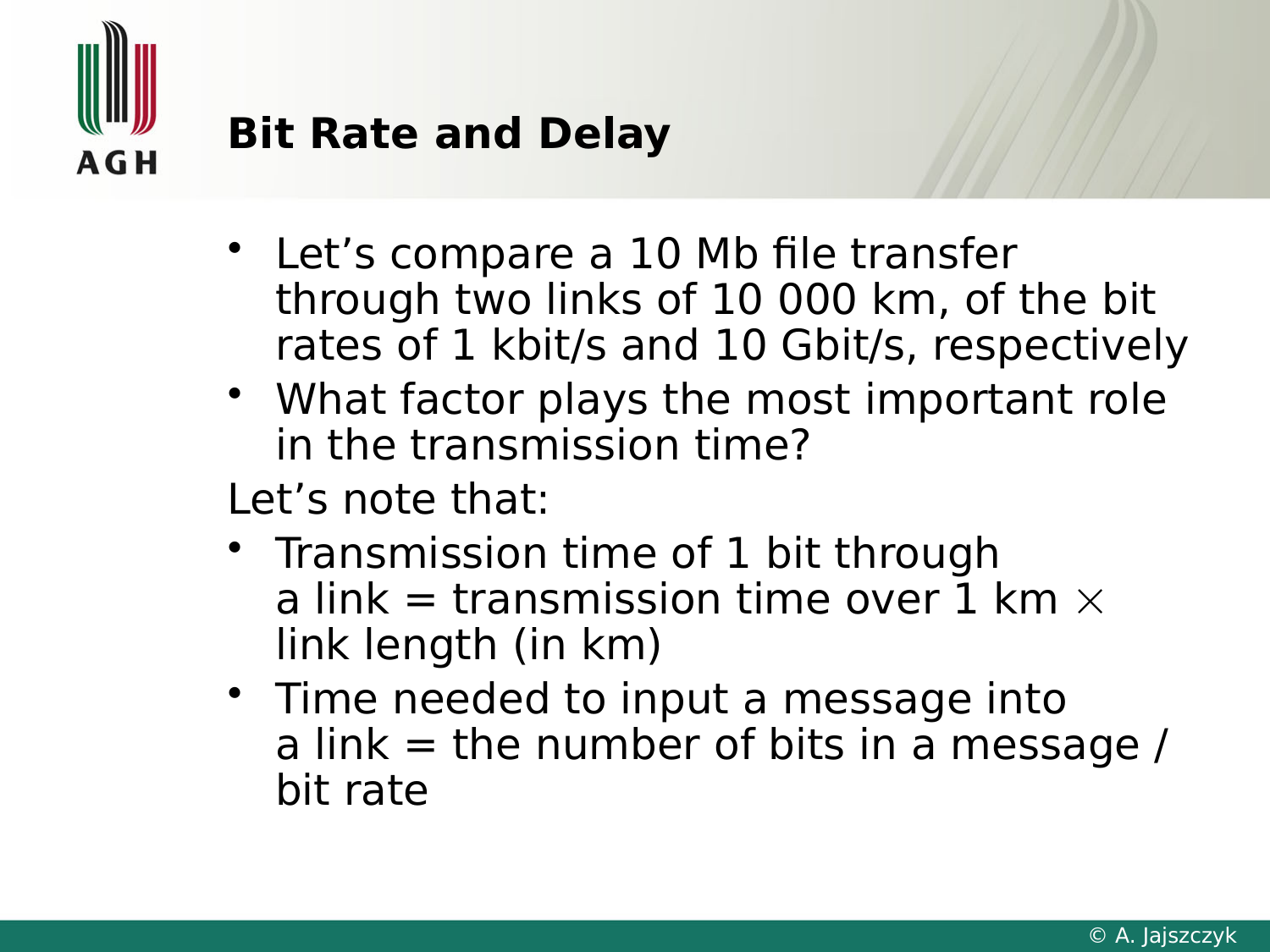

# Bit Rate and Delay
Let’s compare a 10 Mb file transfer through two links of 10 000 km, of the bit rates of 1 kbit/s and 10 Gbit/s, respectively
What factor plays the most important role in the transmission time?
Let’s note that:
Transmission time of 1 bit through
a link = transmission time over 1 km × link length (in km)
Time needed to input a message into
a link = the number of bits in a message / bit rate